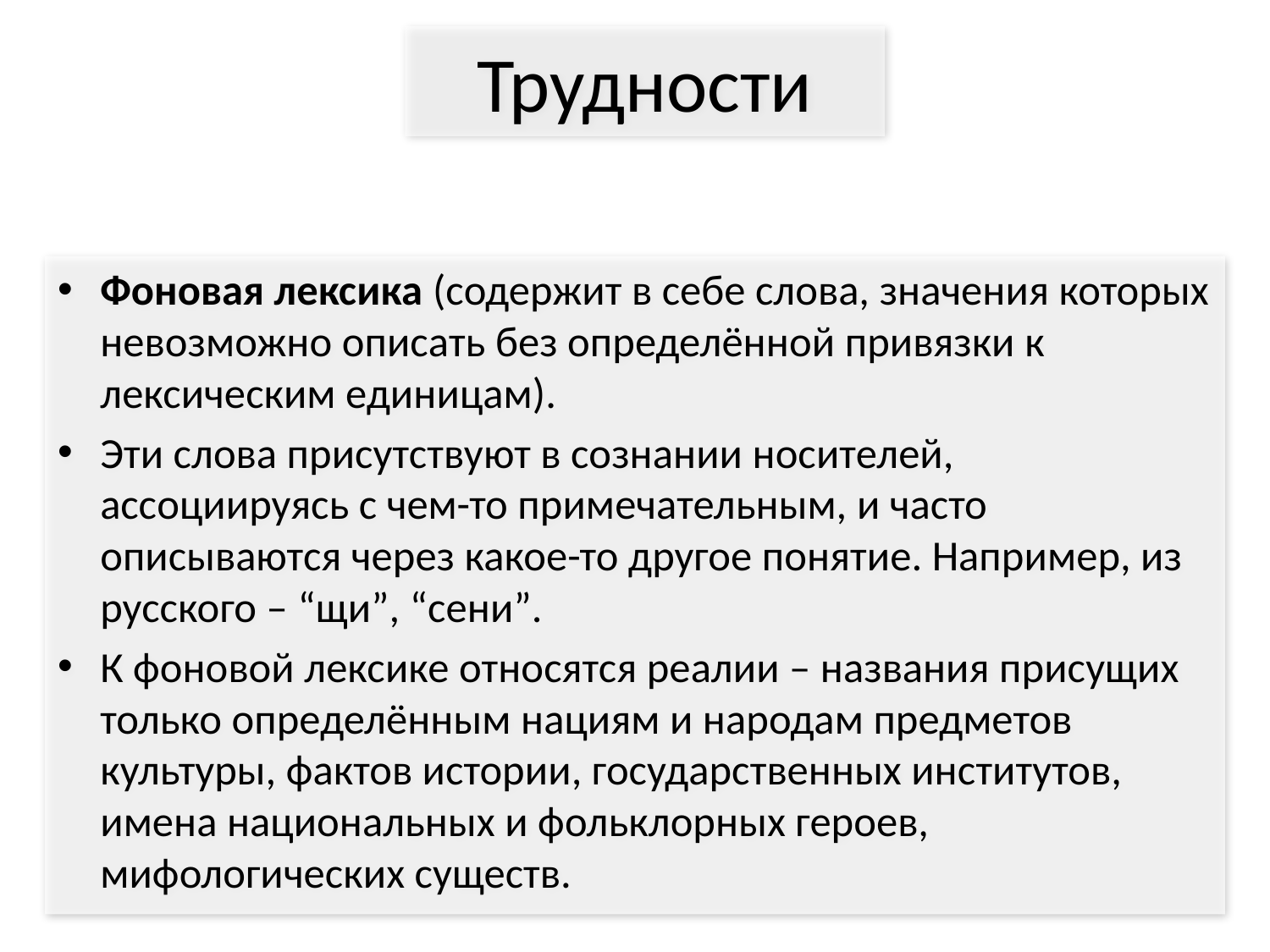

# Трудности
Фоновая лексика (содержит в себе слова, значения которых невозможно описать без определённой привязки к лексическим единицам).
Эти слова присутствуют в сознании носителей, ассоциируясь с чем-то примечательным, и часто описываются через какое-то другое понятие. Например, из русского – “щи”, “сени”.
К фоновой лексике относятся реалии – названия присущих только определённым нациям и народам предметов культуры, фактов истории, государственных институтов, имена национальных и фольклорных героев, мифологических существ.